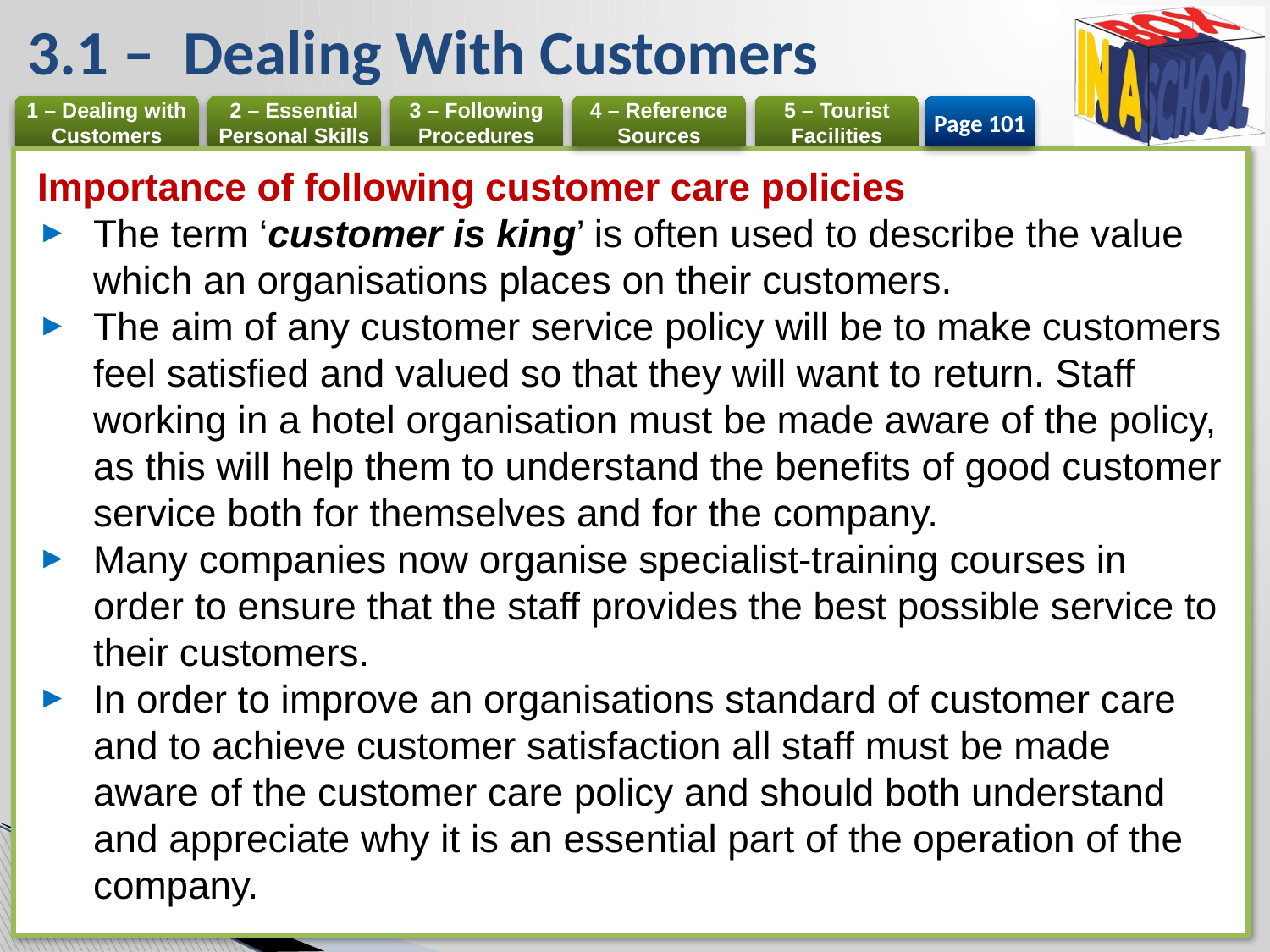

# 3.1 –  Dealing With Customers
Page 101
Importance of following customer care policies
The term ‘customer is king’ is often used to describe the value which an organisations places on their customers.
The aim of any customer service policy will be to make customers feel satisfied and valued so that they will want to return. Staff working in a hotel organisation must be made aware of the policy, as this will help them to understand the benefits of good customer service both for themselves and for the company.
Many companies now organise specialist-training courses in order to ensure that the staff provides the best possible service to their customers.
In order to improve an organisations standard of customer care and to achieve customer satisfaction all staff must be made aware of the customer care policy and should both understand and appreciate why it is an essential part of the operation of the company.